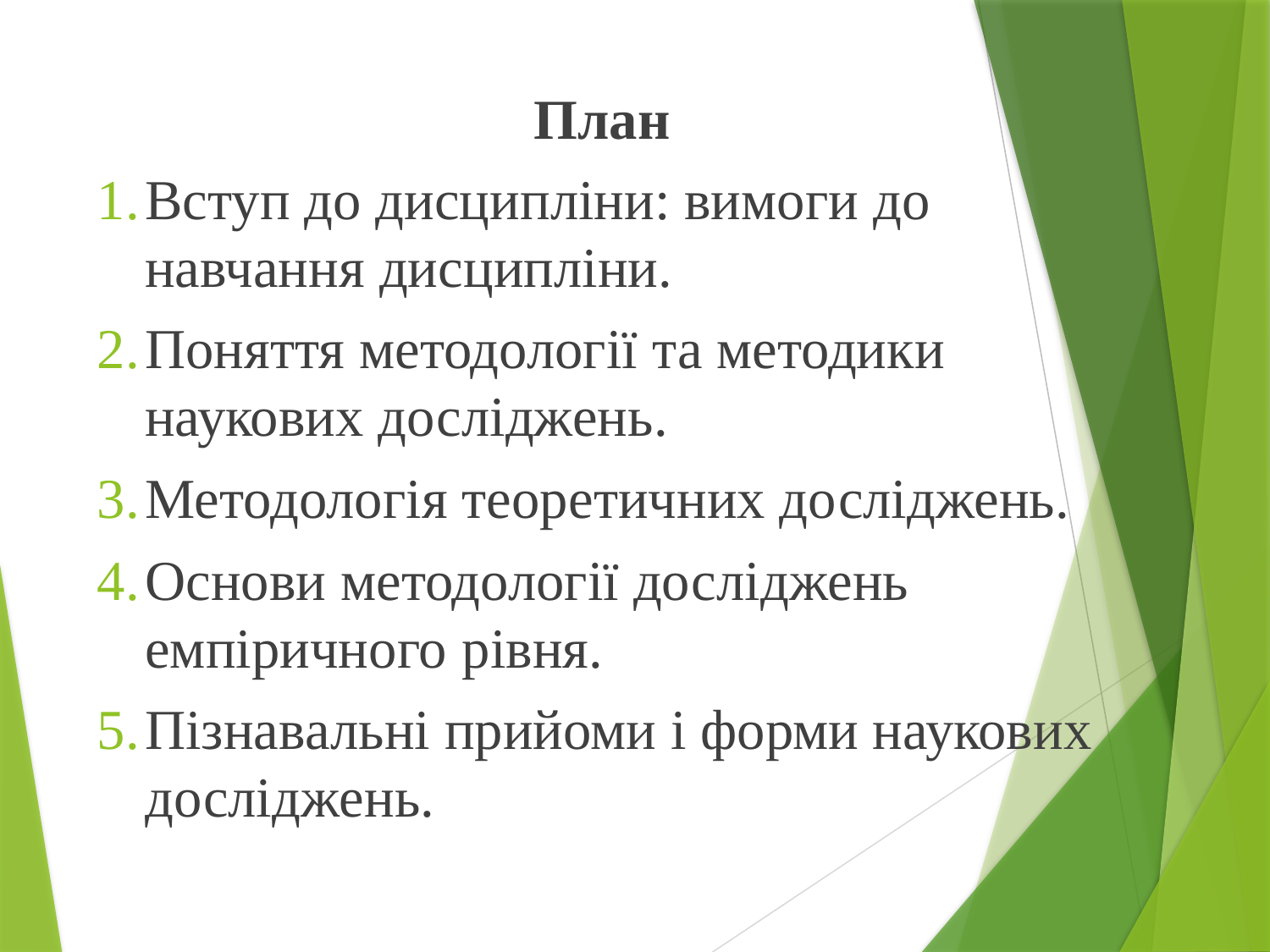

План
Вступ до дисципліни: вимоги до навчання дисципліни.
Поняття методології та методики наукових досліджень.
Методологія теоретичних досліджень.
Основи методології досліджень емпіричного рівня.
Пізнавальні прийоми і форми наукових досліджень.